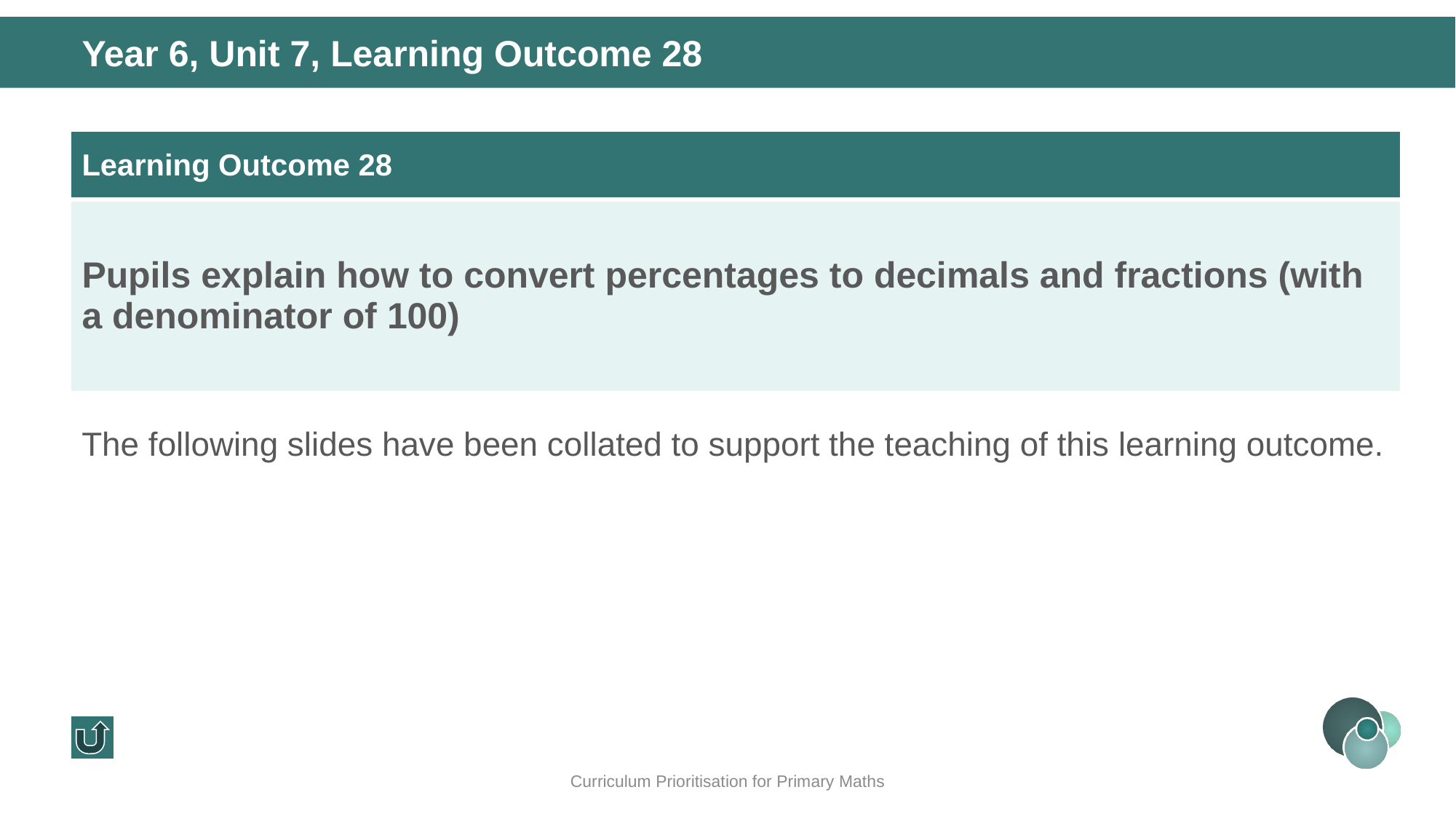

Year 6, Unit 7, Learning Outcome 28
| Learning Outcome 28 |
| --- |
| Pupils explain how to convert percentages to decimals and fractions (with a denominator of 100) |
The following slides have been collated to support the teaching of this learning outcome.

Curriculum Prioritisation for Primary Maths